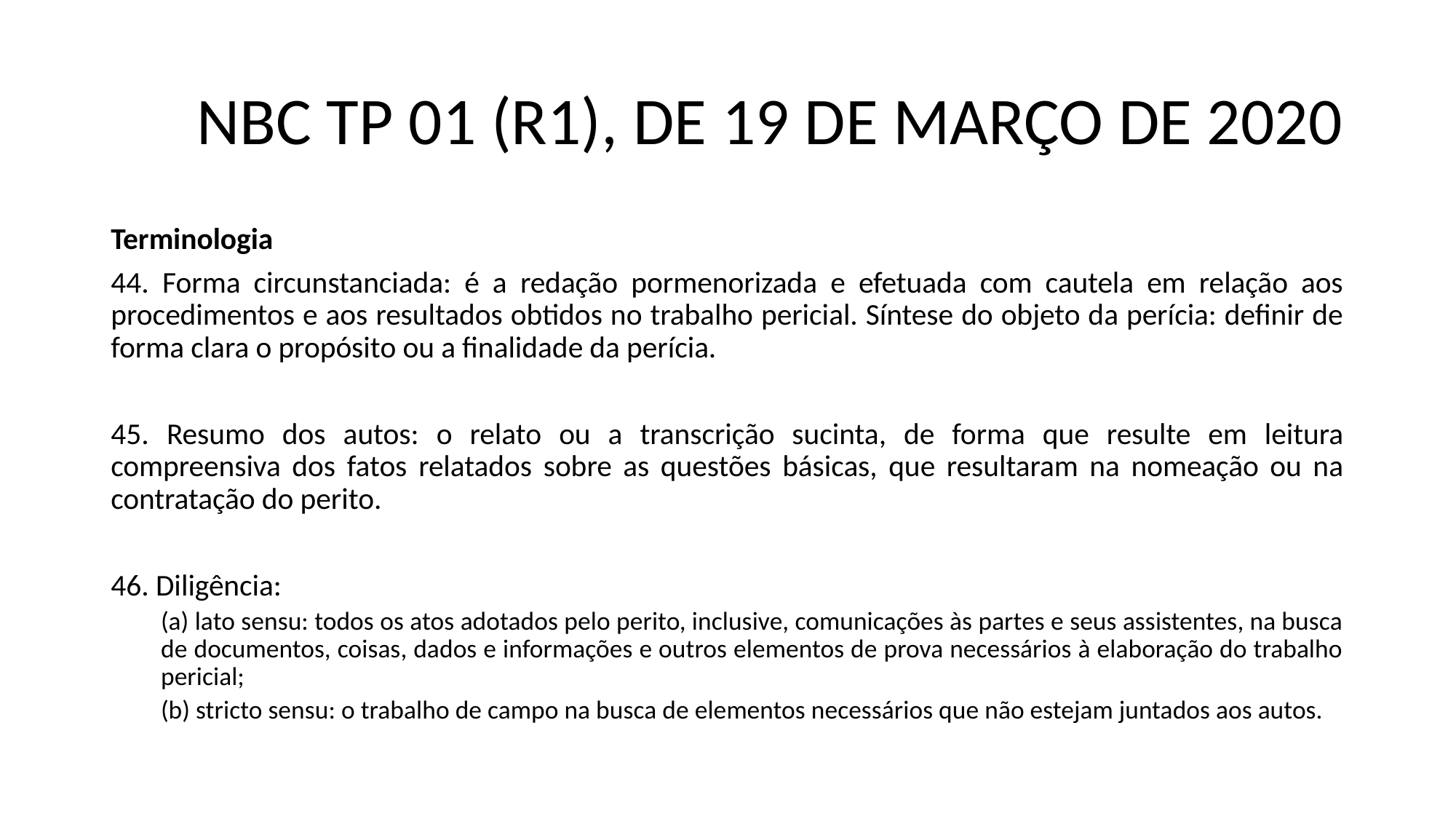

# NBC TP 01 (R1), DE 19 DE MARÇO DE 2020
Terminologia
44. Forma circunstanciada: é a redação pormenorizada e efetuada com cautela em relação aos procedimentos e aos resultados obtidos no trabalho pericial. Síntese do objeto da perícia: definir de forma clara o propósito ou a finalidade da perícia.

45. Resumo dos autos: o relato ou a transcrição sucinta, de forma que resulte em leitura compreensiva dos fatos relatados sobre as questões básicas, que resultaram na nomeação ou na contratação do perito.

46. Diligência:
(a) lato sensu: todos os atos adotados pelo perito, inclusive, comunicações às partes e seus assistentes, na busca de documentos, coisas, dados e informações e outros elementos de prova necessários à elaboração do trabalho pericial;
(b) stricto sensu: o trabalho de campo na busca de elementos necessários que não estejam juntados aos autos.